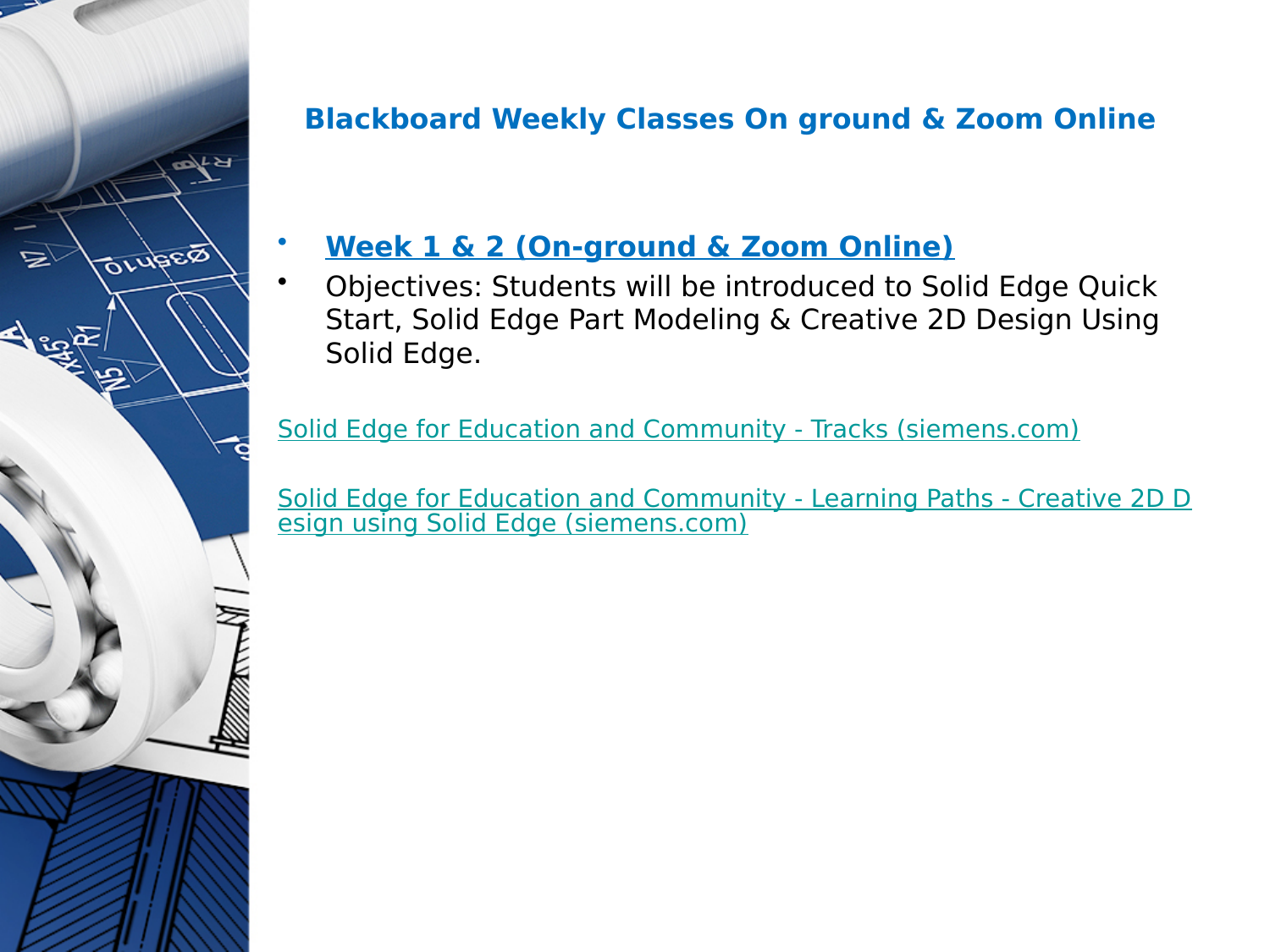

# Blackboard Weekly Classes On ground & Zoom Online
Week 1 & 2 (On-ground & Zoom Online)
Objectives: Students will be introduced to Solid Edge Quick Start, Solid Edge Part Modeling & Creative 2D Design Using Solid Edge.

Solid Edge for Education and Community - Tracks (siemens.com)

Solid Edge for Education and Community - Learning Paths - Creative 2D Design using Solid Edge (siemens.com)